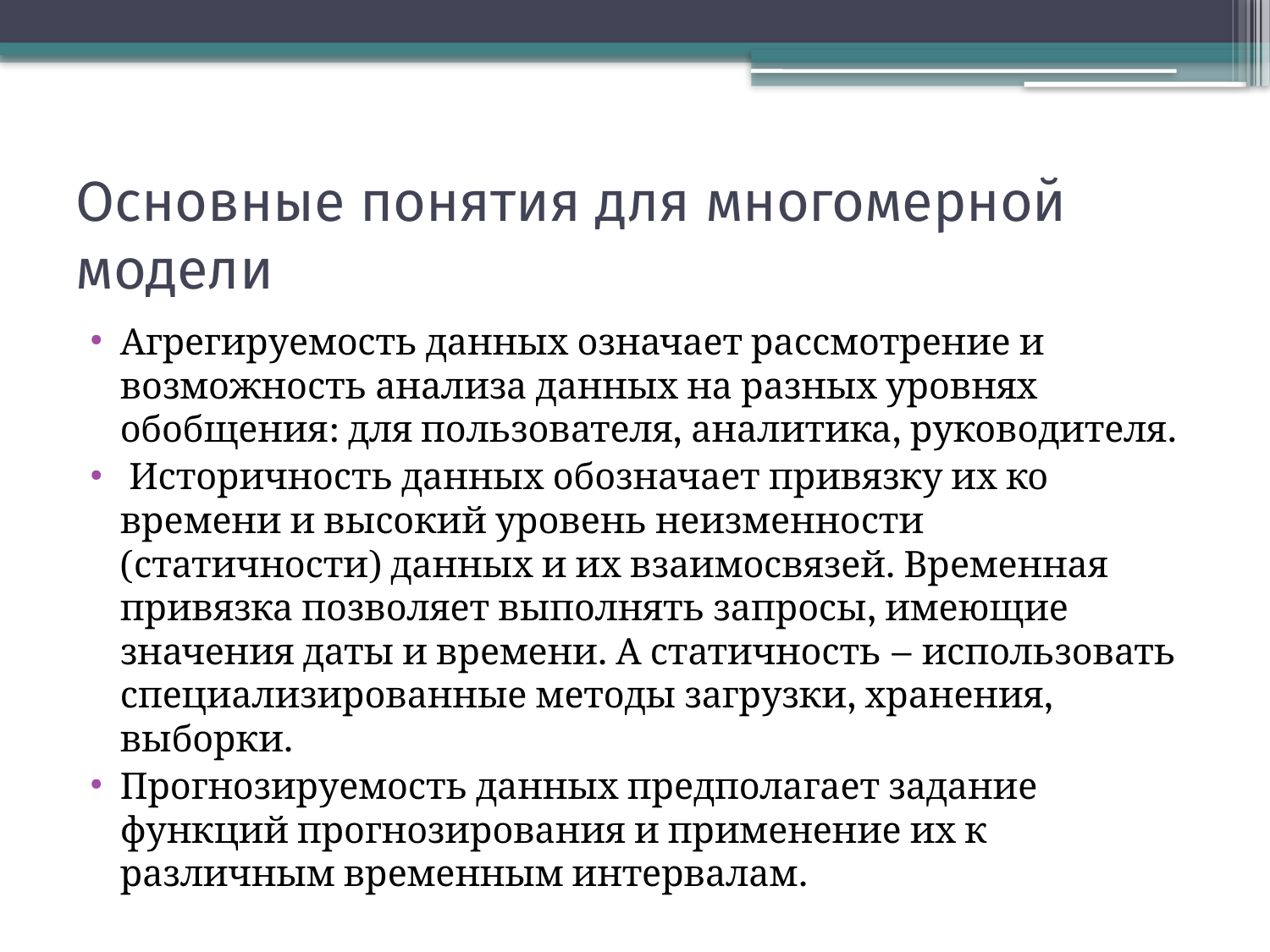

# Основные понятия для многомерной модели
Агрегируемость данных означает рассмотрение и возможность анализа данных на разных уровнях обобщения: для пользователя, аналитика, руководителя.
 Историчность данных обозначает привязку их ко времени и высокий уровень неизменности (статичности) данных и их взаимосвязей. Временная привязка позволяет выполнять запросы, имеющие значения даты и времени. А статичность – использовать специализированные методы загрузки, хранения, выборки.
Прогнозируемость данных предполагает задание функций прогнозирования и применение их к различным временным интервалам.